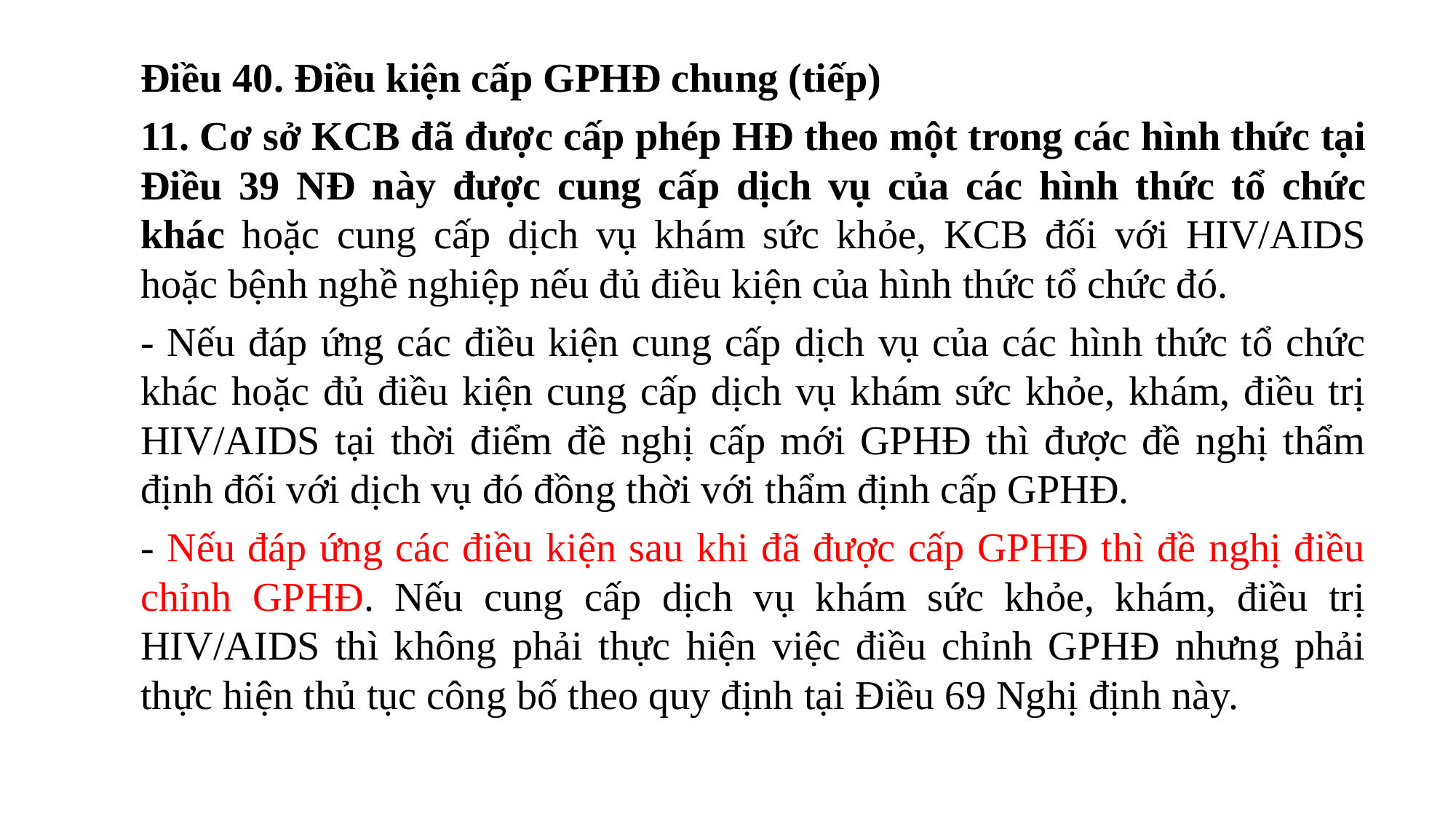

Điều 40. Điều kiện cấp GPHĐ chung (tiếp)
11. Cơ sở KCB đã được cấp phép HĐ theo một trong các hình thức tại Điều 39 NĐ này được cung cấp dịch vụ của các hình thức tổ chức khác hoặc cung cấp dịch vụ khám sức khỏe, KCB đối với HIV/AIDS hoặc bệnh nghề nghiệp nếu đủ điều kiện của hình thức tổ chức đó.
- Nếu đáp ứng các điều kiện cung cấp dịch vụ của các hình thức tổ chức khác hoặc đủ điều kiện cung cấp dịch vụ khám sức khỏe, khám, điều trị HIV/AIDS tại thời điểm đề nghị cấp mới GPHĐ thì được đề nghị thẩm định đối với dịch vụ đó đồng thời với thẩm định cấp GPHĐ.
- Nếu đáp ứng các điều kiện sau khi đã được cấp GPHĐ thì đề nghị điều chỉnh GPHĐ. Nếu cung cấp dịch vụ khám sức khỏe, khám, điều trị HIV/AIDS thì không phải thực hiện việc điều chỉnh GPHĐ nhưng phải thực hiện thủ tục công bố theo quy định tại Điều 69 Nghị định này.